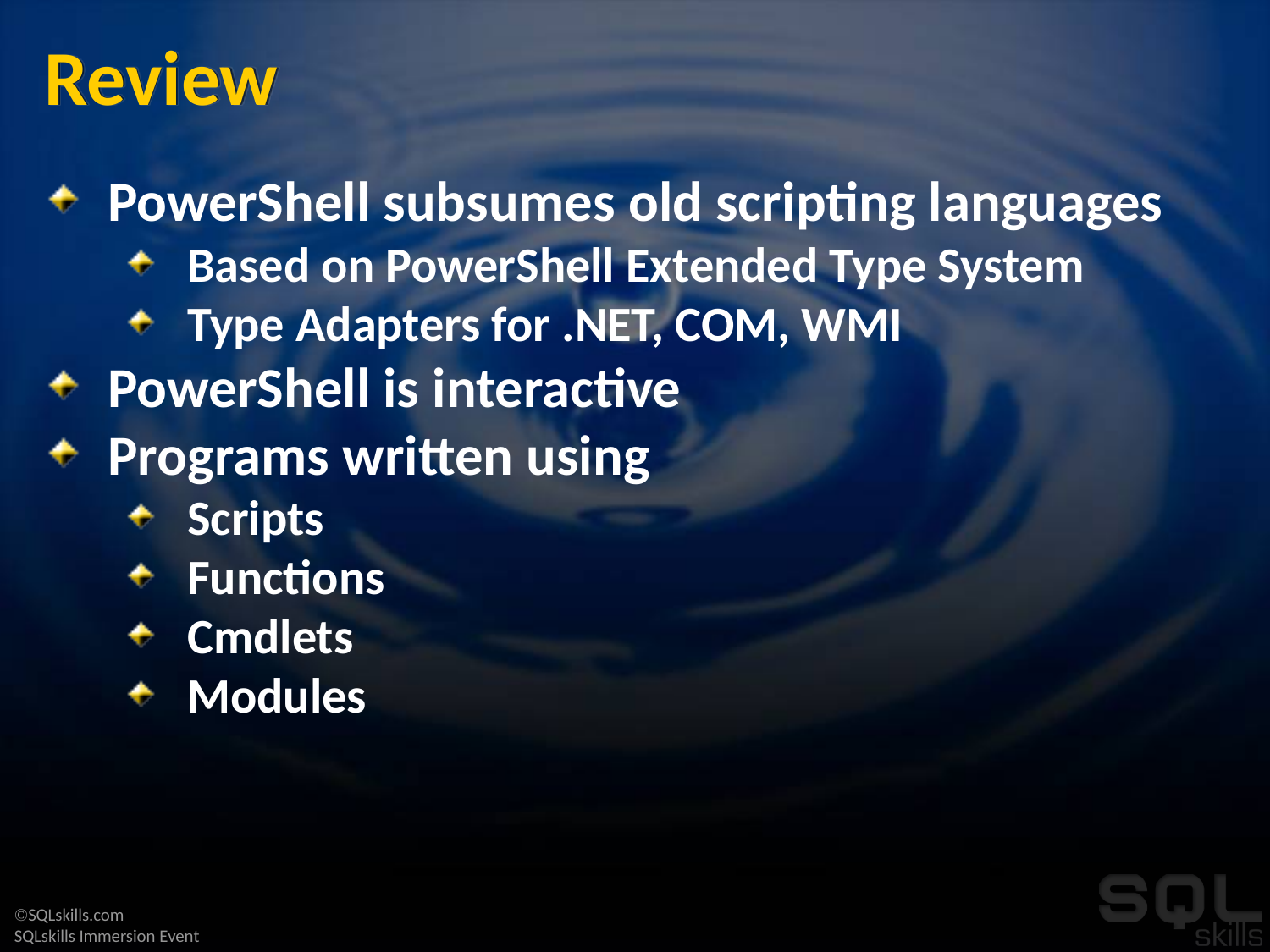

# Review
PowerShell subsumes old scripting languages
Based on PowerShell Extended Type System
Type Adapters for .NET, COM, WMI
PowerShell is interactive
Programs written using
Scripts
Functions
Cmdlets
Modules